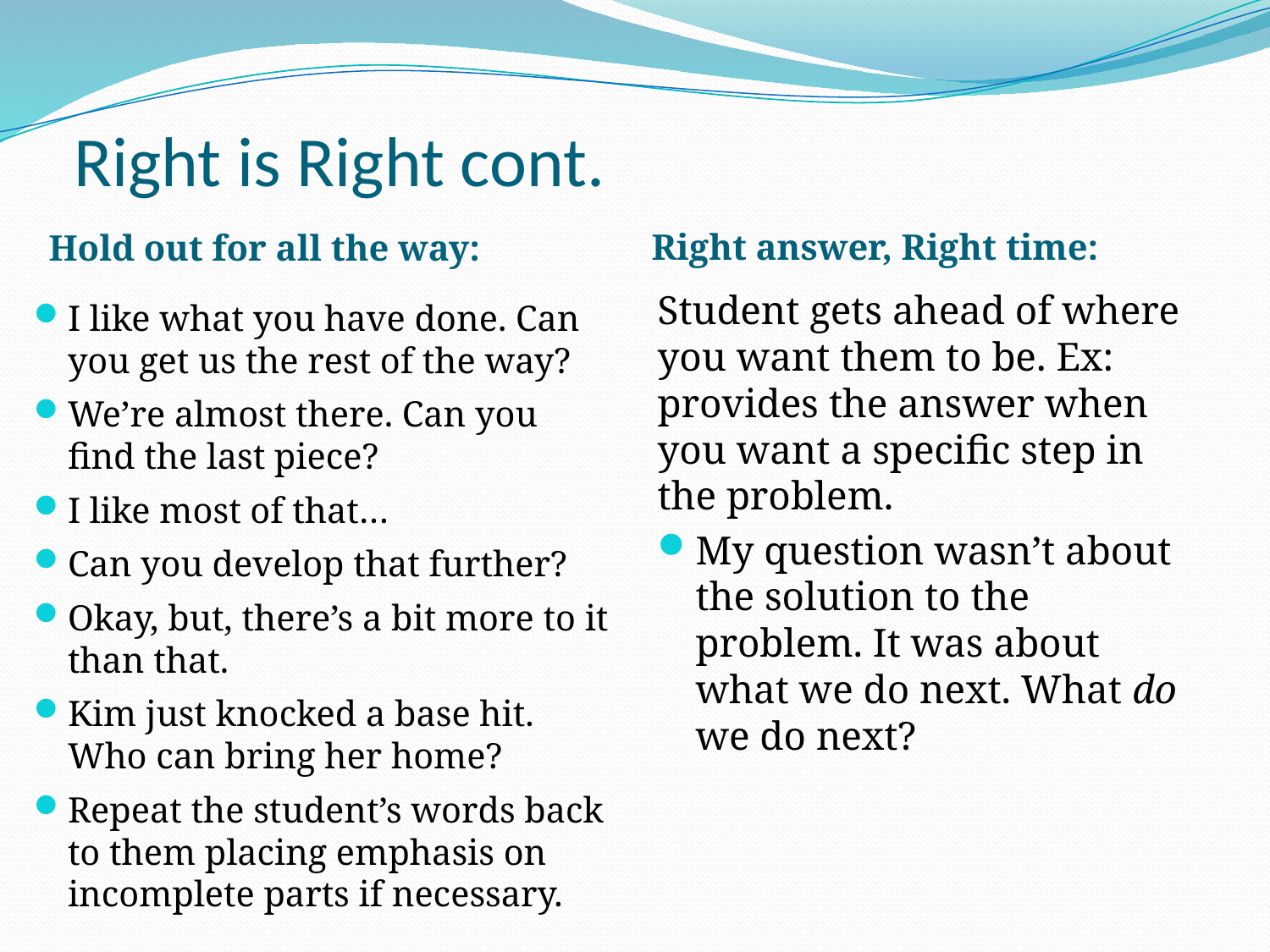

# Right is Right cont.
Hold out for all the way:
Right answer, Right time:
Student gets ahead of where you want them to be. Ex: provides the answer when you want a specific step in the problem.
My question wasn’t about the solution to the problem. It was about what we do next. What do we do next?

I like what you have done. Can you get us the rest of the way?
We’re almost there. Can you find the last piece?
I like most of that…
Can you develop that further?
Okay, but, there’s a bit more to it than that.
Kim just knocked a base hit. Who can bring her home?
Repeat the student’s words back to them placing emphasis on incomplete parts if necessary.